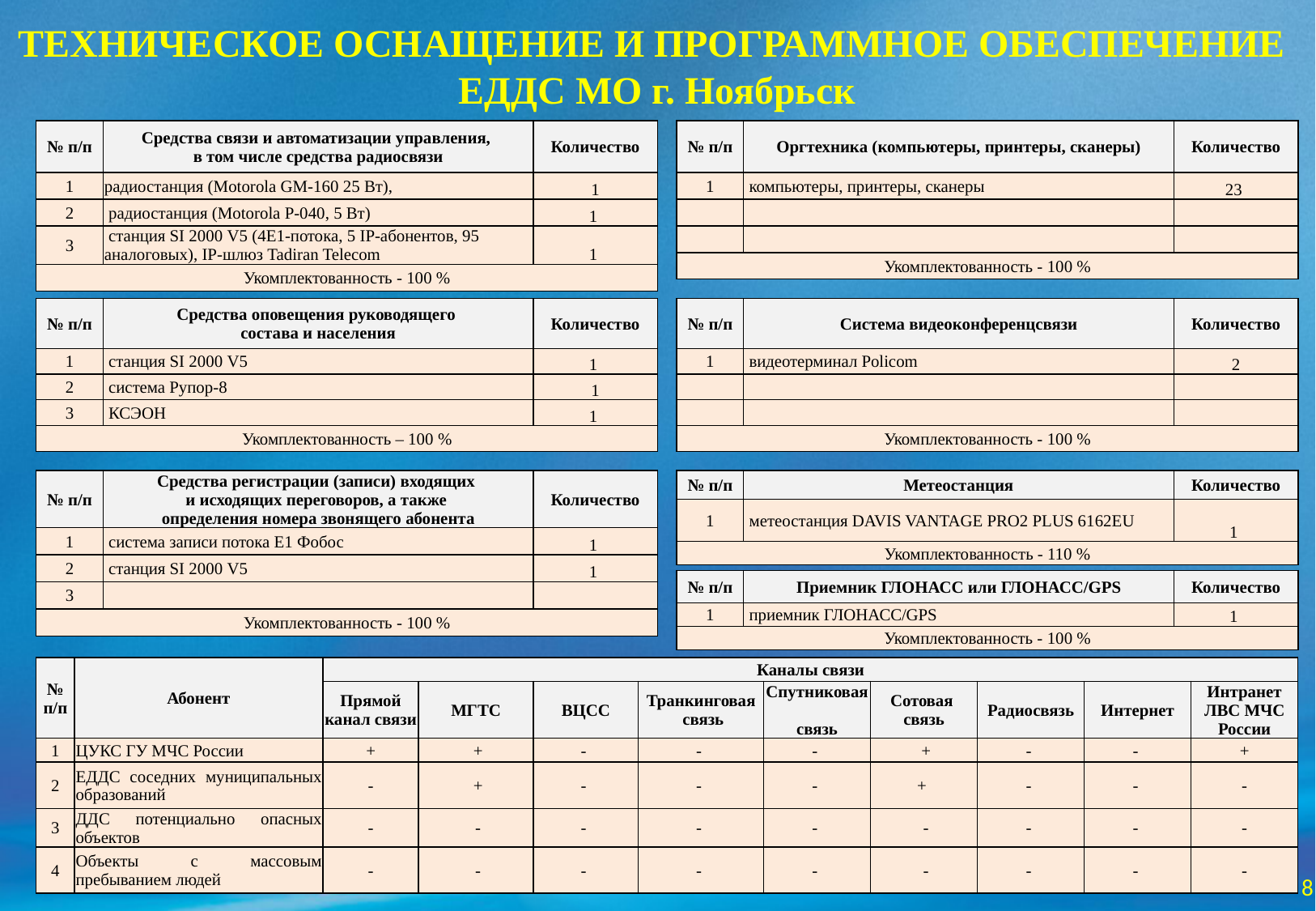

# ТЕХНИЧЕСКОЕ ОСНАЩЕНИЕ И ПРОГРАММНОЕ ОБЕСПЕЧЕНИЕ ЕДДС МО г. Ноябрьск
| № п/п | Средства связи и автоматизации управления, в том числе средства радиосвязи | Количество |
| --- | --- | --- |
| 1 | радиостанция (Motorola GM-160 25 Вт), | 1 |
| 2 | радиостанция (Motorola P-040, 5 Вт) | 1 |
| 3 | станция SI 2000 V5 (4Е1-потока, 5 IP-абонентов, 95 аналоговых), IP-шлюз Tadiran Telecom | 1 |
| Укомплектованность - 100 % |  |  |
| № п/п | Оргтехника (компьютеры, принтеры, сканеры) | Количество |
| --- | --- | --- |
| 1 | компьютеры, принтеры, сканеры | 23 |
|  |  |  |
|  |  |  |
| Укомплектованность - 100 % |  |  |
| № п/п | Средства оповещения руководящего состава и населения | Количество |
| --- | --- | --- |
| 1 | станция SI 2000 V5 | 1 |
| 2 | система Рупор-8 | 1 |
| 3 | КСЭОН | 1 |
| Укомплектованность – 100 % |  |  |
| № п/п | Система видеоконференцсвязи | Количество |
| --- | --- | --- |
| 1 | видеотерминал Policom | 2 |
|  |  |  |
|  |  |  |
| Укомплектованность - 100 % |  |  |
| № п/п | Метеостанция | Количество |
| --- | --- | --- |
| 1 | метеостанция DAVIS VANTAGE PRO2 PLUS 6162EU | 1 |
| Укомплектованность - 110 % |  |  |
| № п/п | Средства регистрации (записи) входящих и исходящих переговоров, а также определения номера звонящего абонента | Количество |
| --- | --- | --- |
| 1 | система записи потока Е1 Фобос | 1 |
| 2 | станция SI 2000 V5 | 1 |
| 3 |  |  |
| Укомплектованность - 100 % |  |  |
| № п/п | Приемник ГЛОНАСС или ГЛОНАСС/GPS | Количество |
| --- | --- | --- |
| 1 | приемник ГЛОНАСС/GPS | 1 |
| Укомплектованность - 100 % |  |  |
| № п/п | Абонент | Каналы связи |  |  |  |  |  |  |  |  |
| --- | --- | --- | --- | --- | --- | --- | --- | --- | --- | --- |
|  |  | Прямой канал связи | МГТС | ВЦСС | Транкинговая связь | Спутниковая связь | Сотовая связь | Радиосвязь | Интернет | Интранет ЛВС МЧС России |
| 1 | ЦУКС ГУ МЧС России | + | + | - | - | - | + | - | - | + |
| 2 | ЕДДС соседних муниципальных образований | - | + | - | - | - | + | - | - | - |
| 3 | ДДС потенциально опасных объектов | - | - | - | - | - | - | - | - | - |
| 4 | Объекты с массовым пребыванием людей | - | - | - | - | - | - | - | - | - |
8